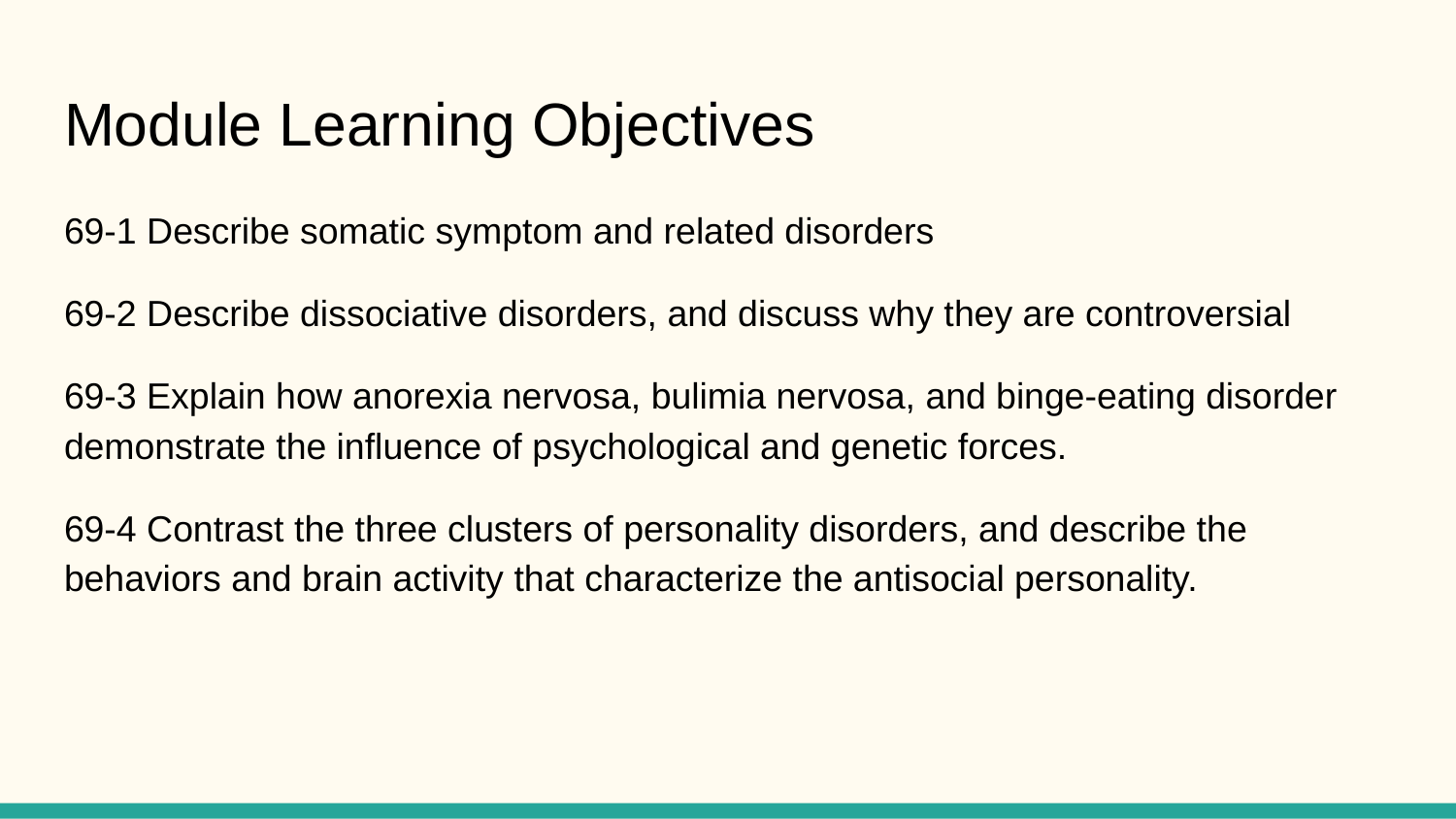

# Module Learning Objectives
69-1 Describe somatic symptom and related disorders
69-2 Describe dissociative disorders, and discuss why they are controversial
69-3 Explain how anorexia nervosa, bulimia nervosa, and binge-eating disorder demonstrate the influence of psychological and genetic forces.
69-4 Contrast the three clusters of personality disorders, and describe the behaviors and brain activity that characterize the antisocial personality.